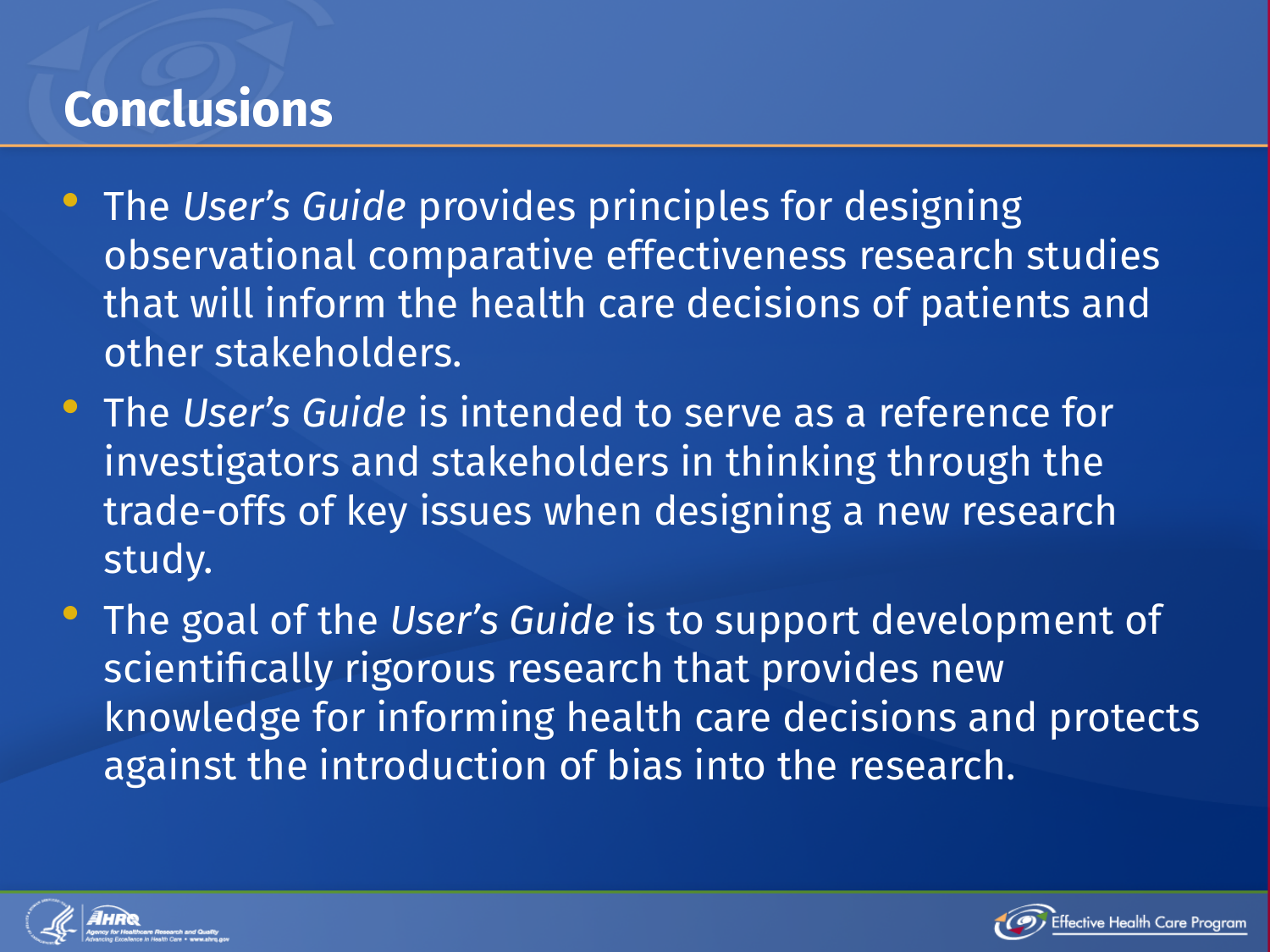

# Conclusions
The User’s Guide provides principles for designing observational comparative effectiveness research studies that will inform the health care decisions of patients and other stakeholders.
The User’s Guide is intended to serve as a reference for investigators and stakeholders in thinking through the trade-offs of key issues when designing a new research study.
The goal of the User’s Guide is to support development of scientifically rigorous research that provides new knowledge for informing health care decisions and protects against the introduction of bias into the research.